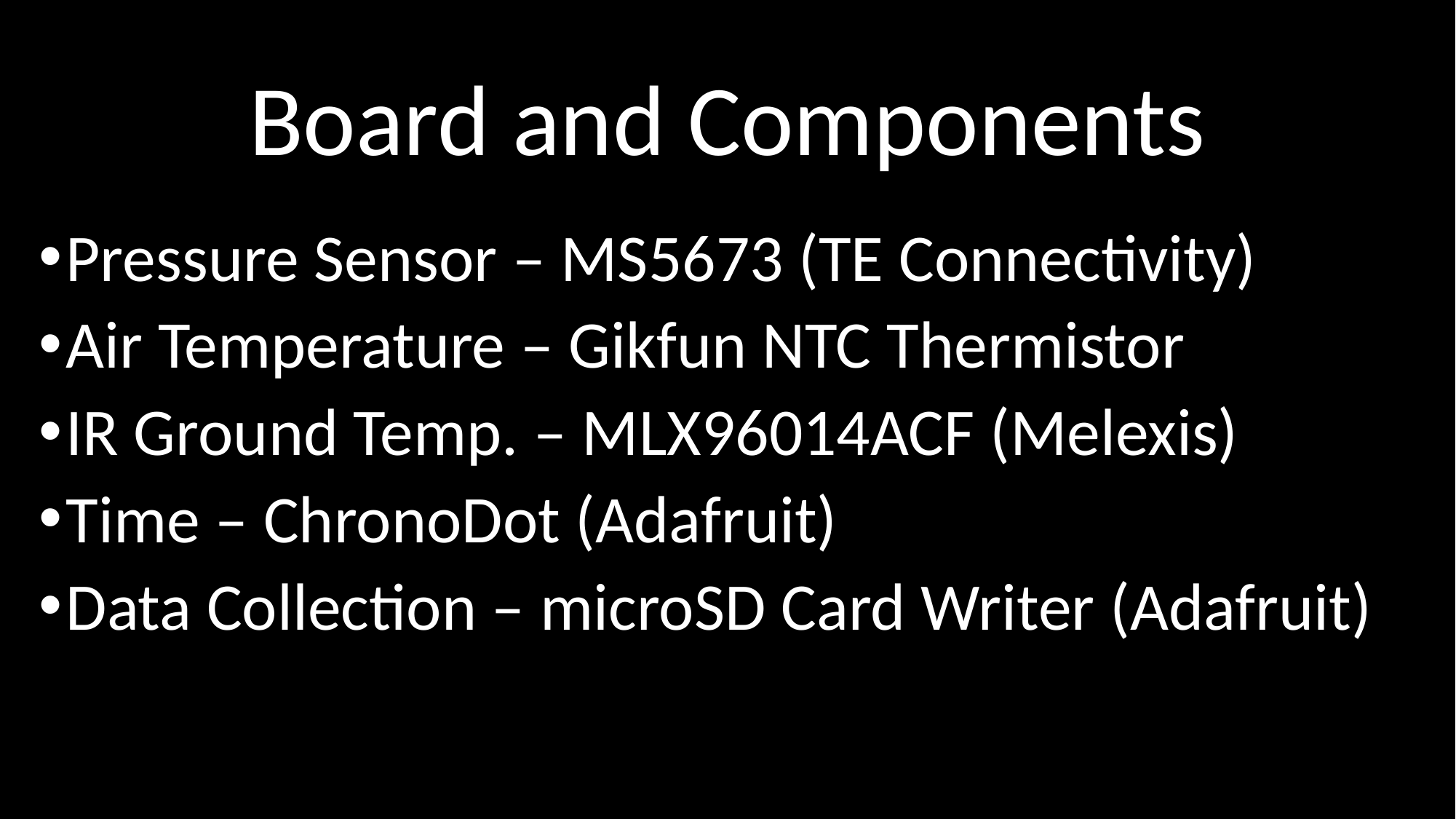

# Board and Components
Pressure Sensor – MS5673 (TE Connectivity)
Air Temperature – Gikfun NTC Thermistor
IR Ground Temp. – MLX96014ACF (Melexis)
Time – ChronoDot (Adafruit)
Data Collection – microSD Card Writer (Adafruit)